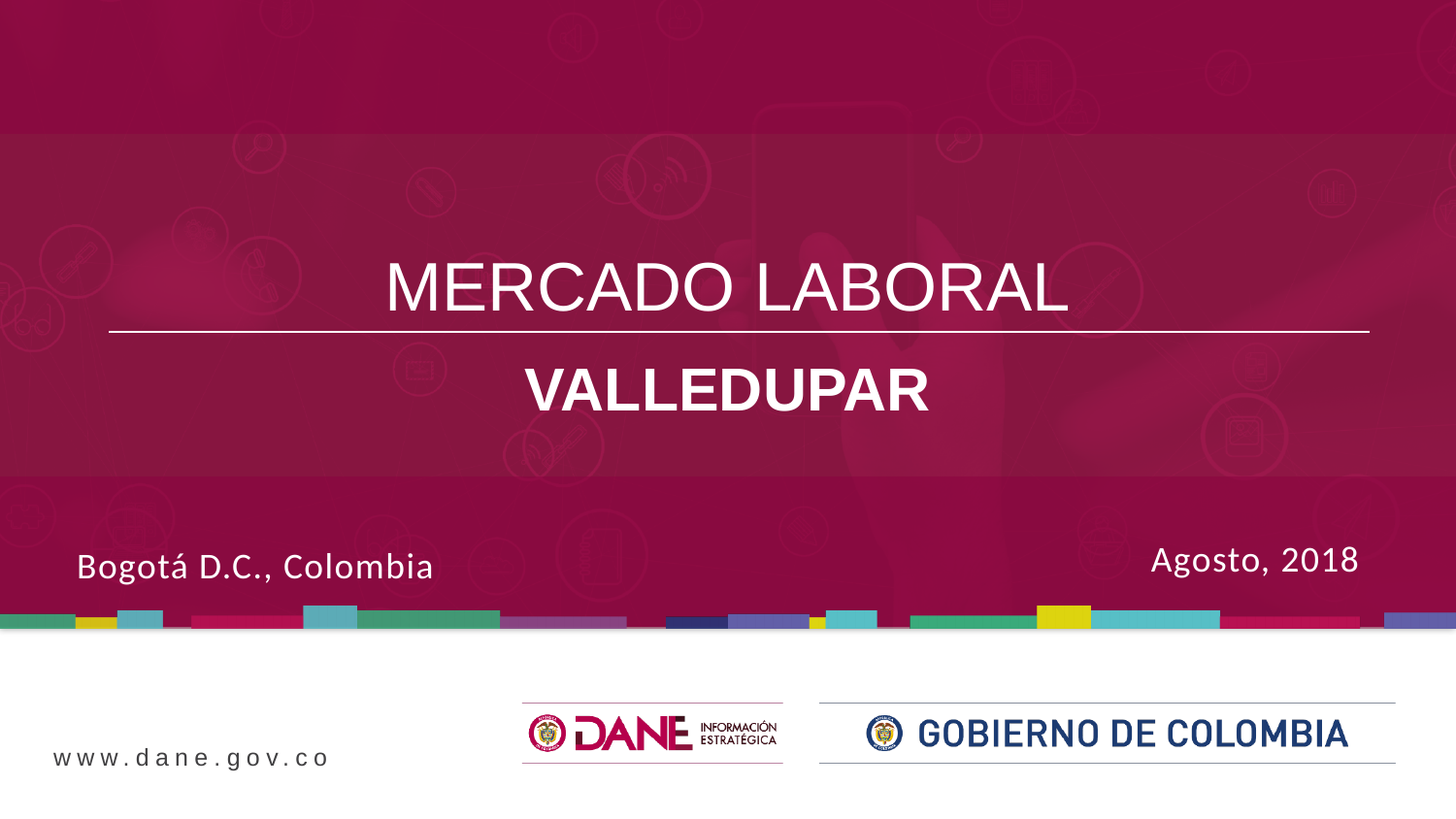

MERCADO LABORAL
VALLEDUPAR
Bogotá D.C., Colombia
Agosto, 2018